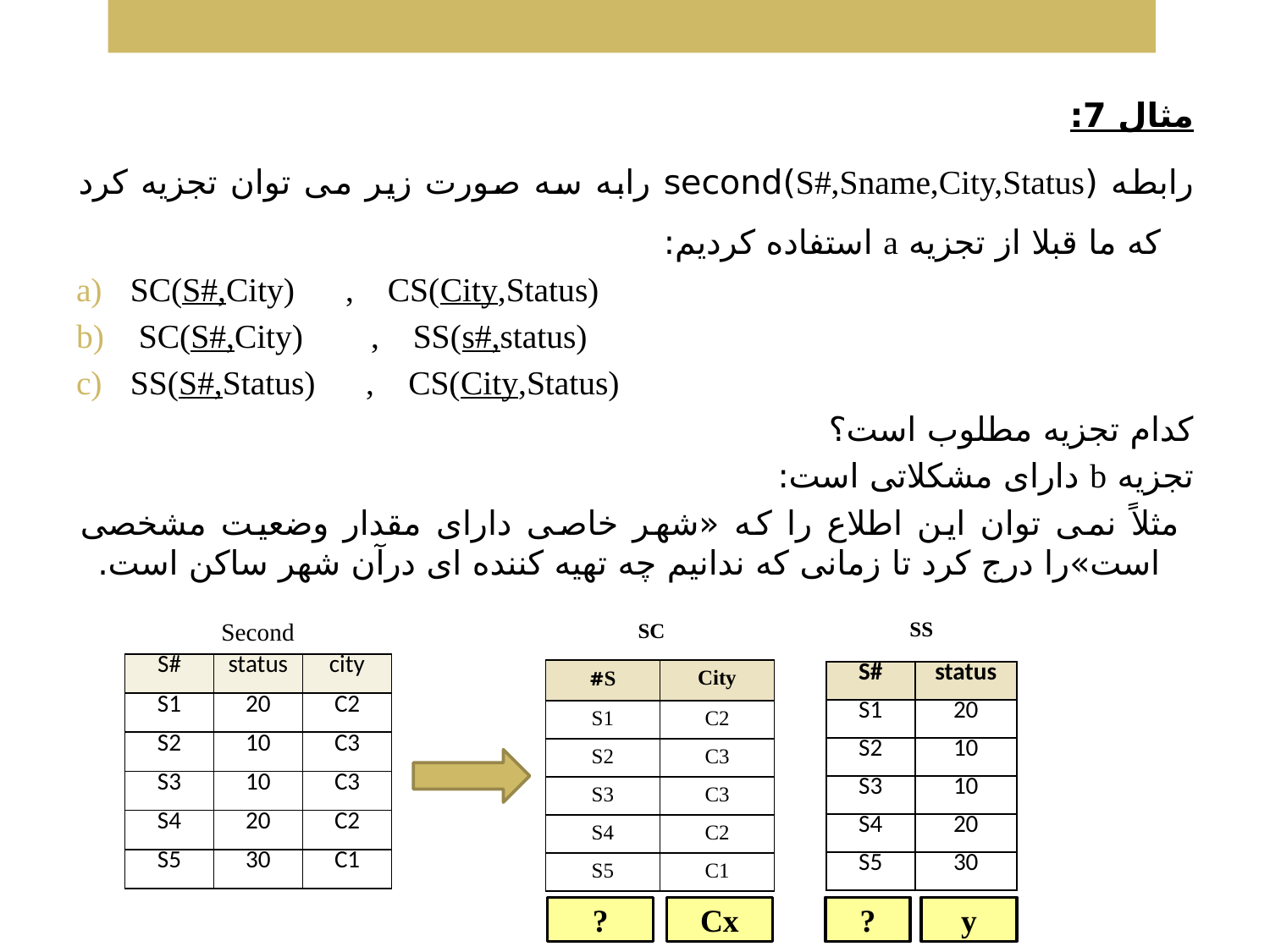

مثال 7:
رابطه (S#,Sname,City,Status)second رابه سه صورت زیر می توان تجزیه کرد که ما قبلا از تجزیه a استفاده کردیم:
SC(S#,City)      ,    CS(City,Status)
 SC(S#,City)        ,    SS(s#,status)
SS(S#,Status)      ,    CS(City,Status)
کدام تجزیه مطلوب است؟
تجزیه b دارای مشکلاتی است:
 مثلاً نمی توان این اطلاع را که «شهر خاصی دارای مقدار وضعیت مشخصی است»را درج کرد تا زمانی که ندانیم چه تهیه کننده ای درآن شهر ساکن است.
SS
Second
SC
| S# | status | city |
| --- | --- | --- |
| S1 | 20 | C2 |
| S2 | 10 | C3 |
| S3 | 10 | C3 |
| S4 | 20 | C2 |
| S5 | 30 | C1 |
| S# | City |
| --- | --- |
| S1 | C2 |
| S2 | C3 |
| S3 | C3 |
| S4 | C2 |
| S5 | C1 |
| S# | status |
| --- | --- |
| S1 | 20 |
| S2 | 10 |
| S3 | 10 |
| S4 | 20 |
| S5 | 30 |

?
Cx
?
y